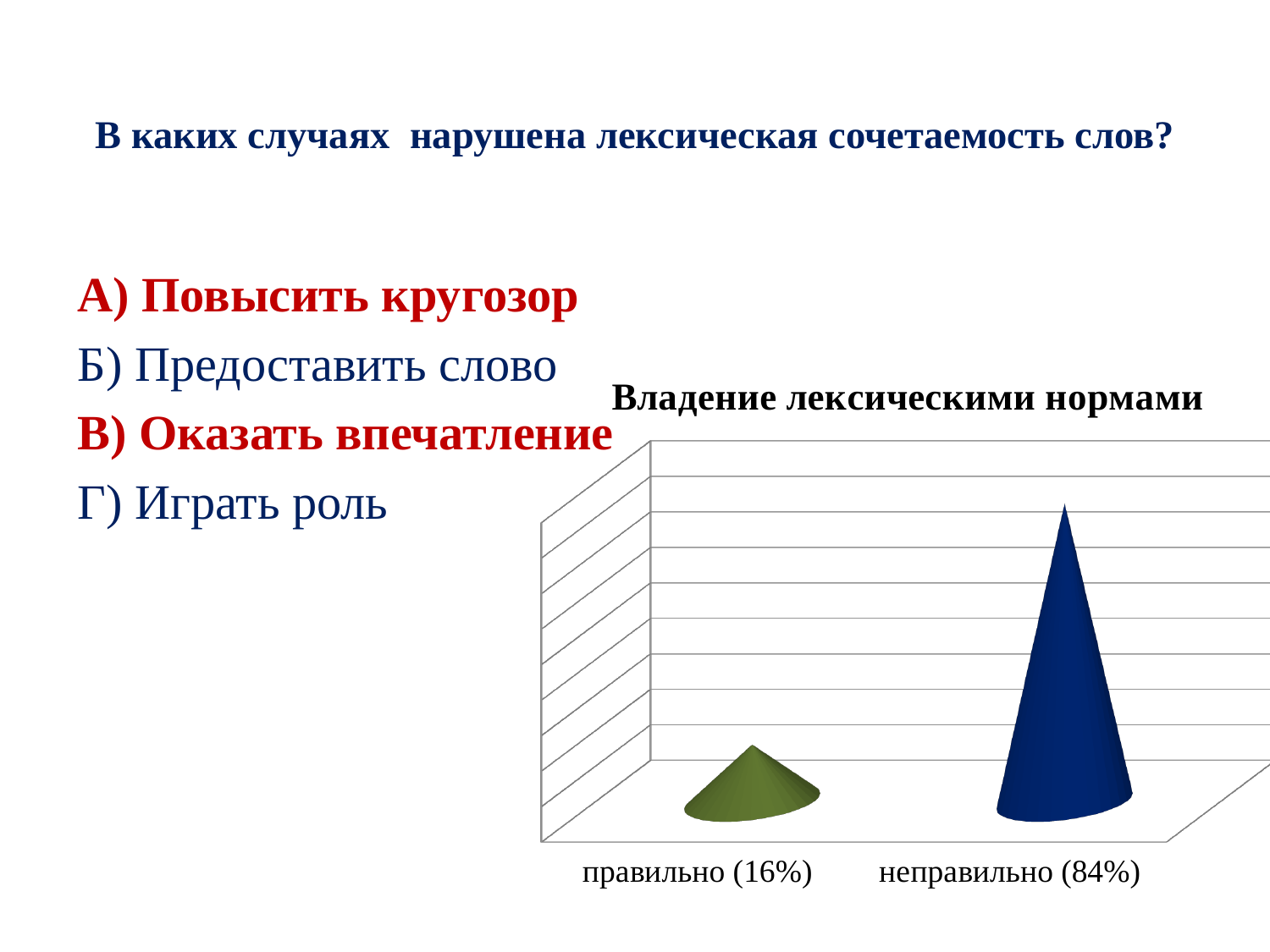

# В каких случаях  нарушена лексическая сочетаемость слов?
А) Повысить кругозор
Б) Предоставить слово
В) Оказать впечатление
Г) Играть роль

[unsupported chart]